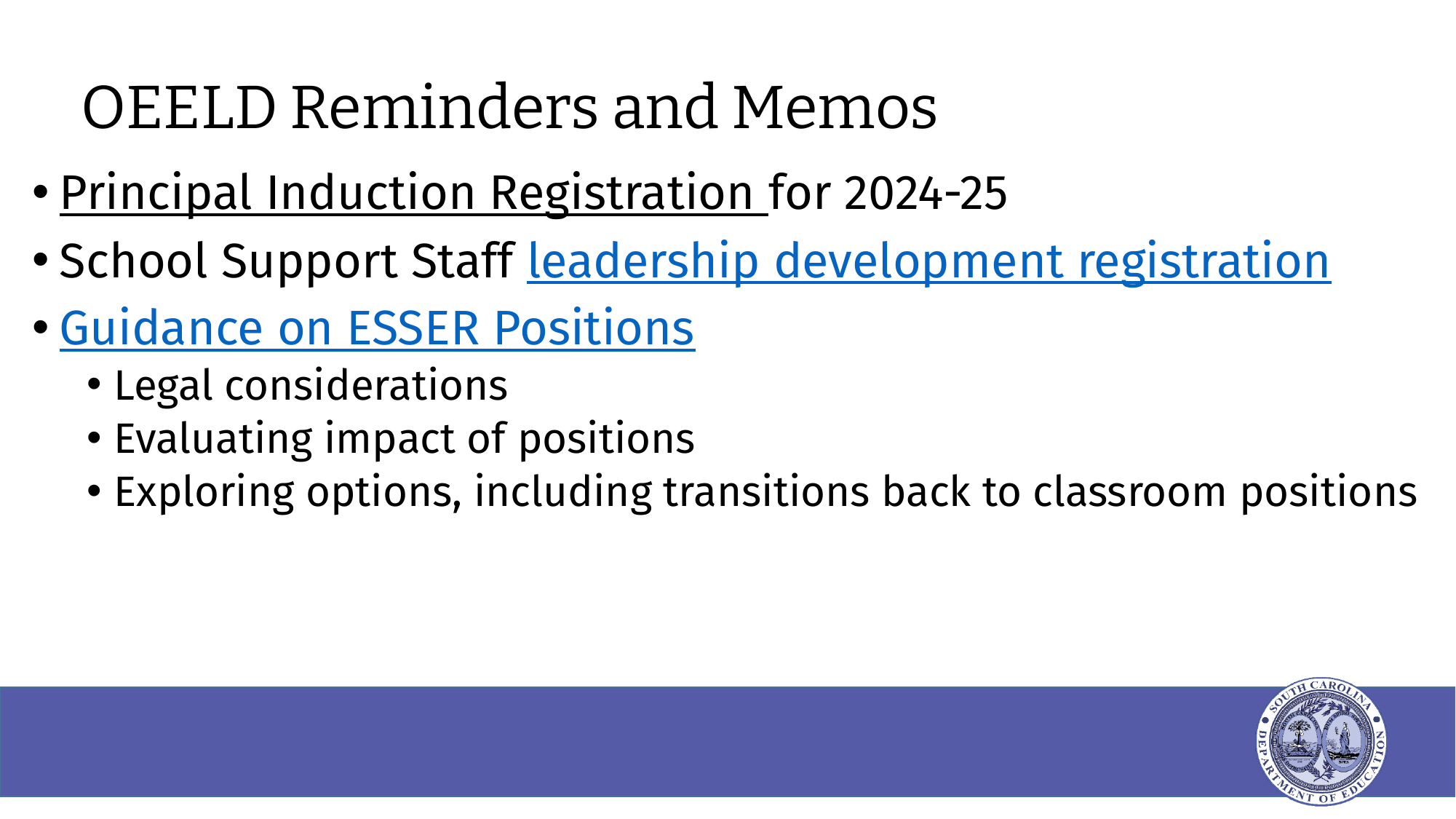

# OEELD Reminders and Memos
Principal Induction Registration for 2024-25
School Support Staff leadership development registration
Guidance on ESSER Positions
Legal considerations
Evaluating impact of positions
Exploring options, including transitions back to classroom positions